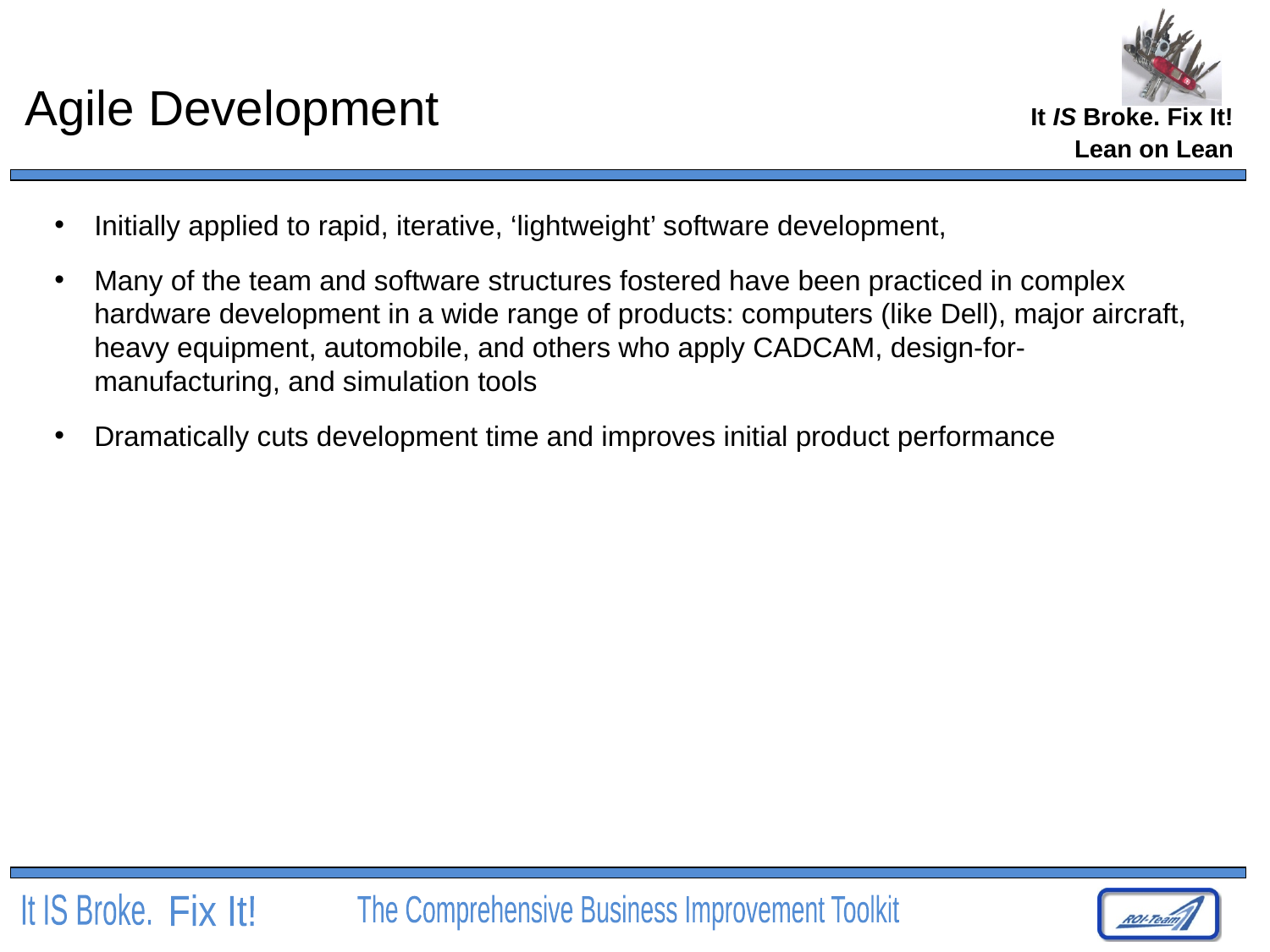

# Agile Development
Lean on Lean
Initially applied to rapid, iterative, ‘lightweight’ software development,
Many of the team and software structures fostered have been practiced in complex hardware development in a wide range of products: computers (like Dell), major aircraft, heavy equipment, automobile, and others who apply CADCAM, design-for-manufacturing, and simulation tools
Dramatically cuts development time and improves initial product performance
Working
Walking